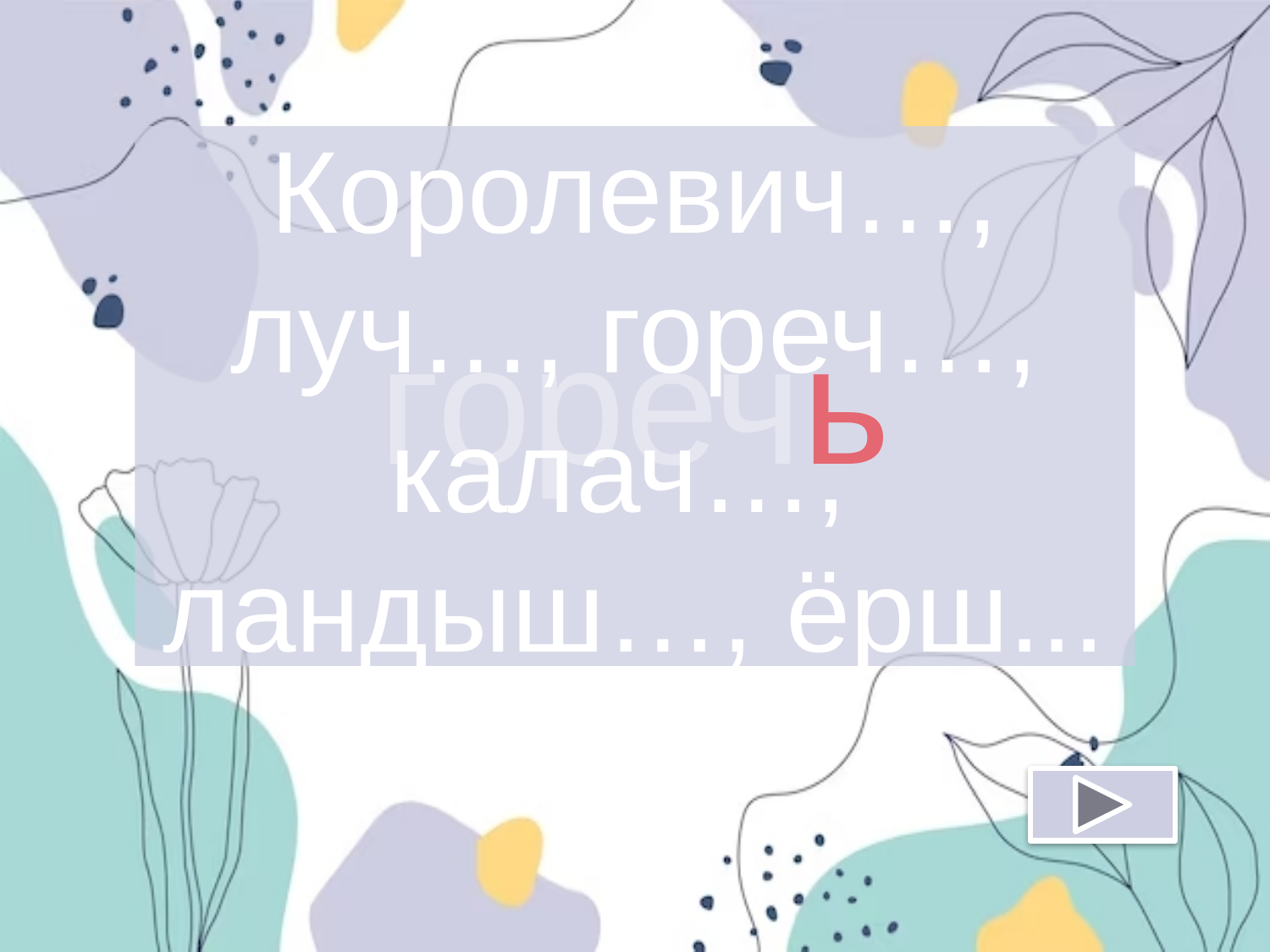

горечь
Королевич…, луч…, гореч…, калач…,
ландыш…, ёрш...